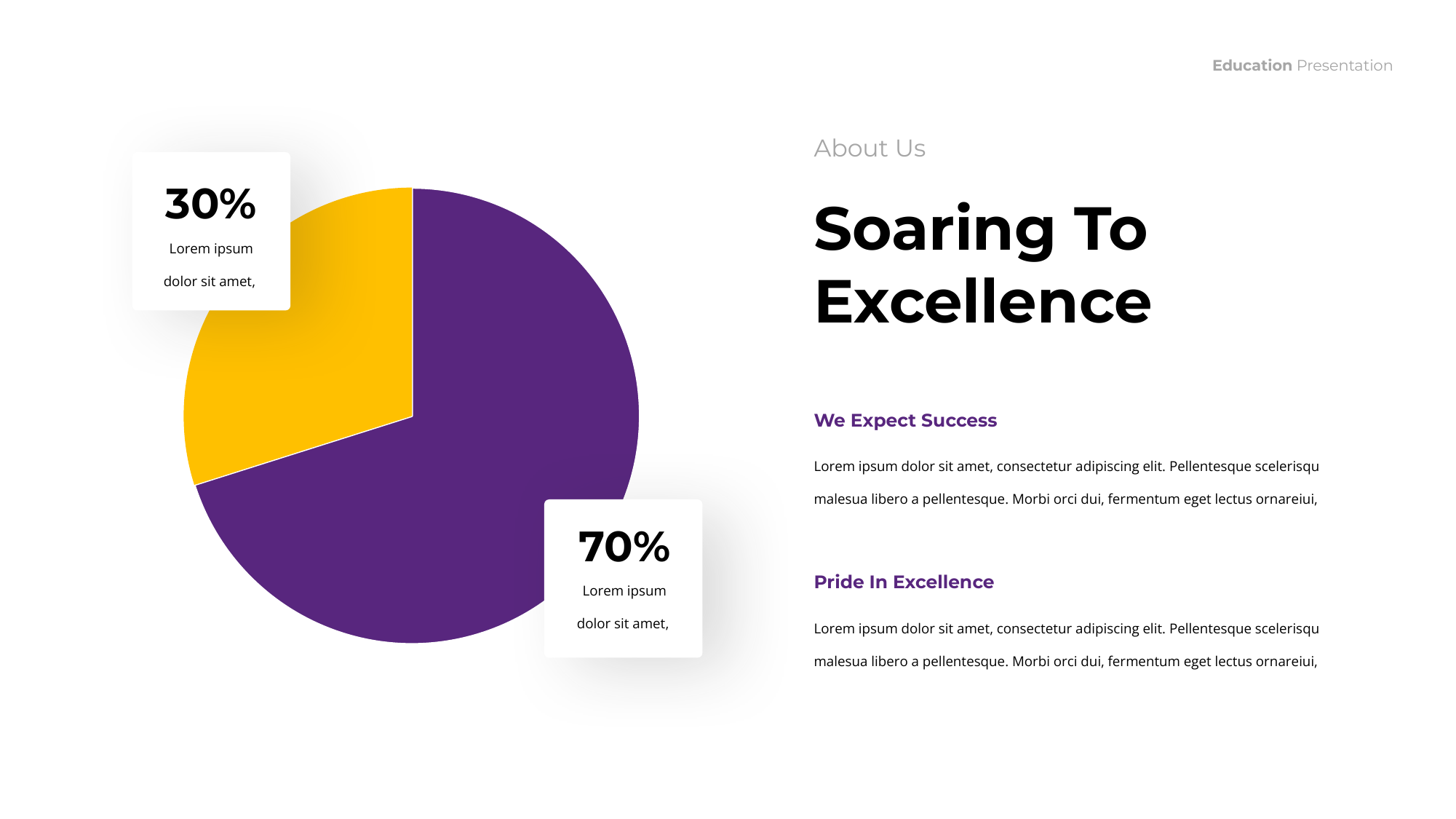

Education Presentation
About Us

### Chart

| Category | Sales |
|---|---|
| 1st Qtr | 12.2 |
| 2nd Qtr | 5.2 |
30%
Soaring To Excellence
Lorem ipsum dolor sit amet,
We Expect Success
Lorem ipsum dolor sit amet, consectetur adipiscing elit. Pellentesque scelerisqu malesua libero a pellentesque. Morbi orci dui, fermentum eget lectus ornareiui,

70%
Lorem ipsum dolor sit amet,
Pride In Excellence
Lorem ipsum dolor sit amet, consectetur adipiscing elit. Pellentesque scelerisqu malesua libero a pellentesque. Morbi orci dui, fermentum eget lectus ornareiui,